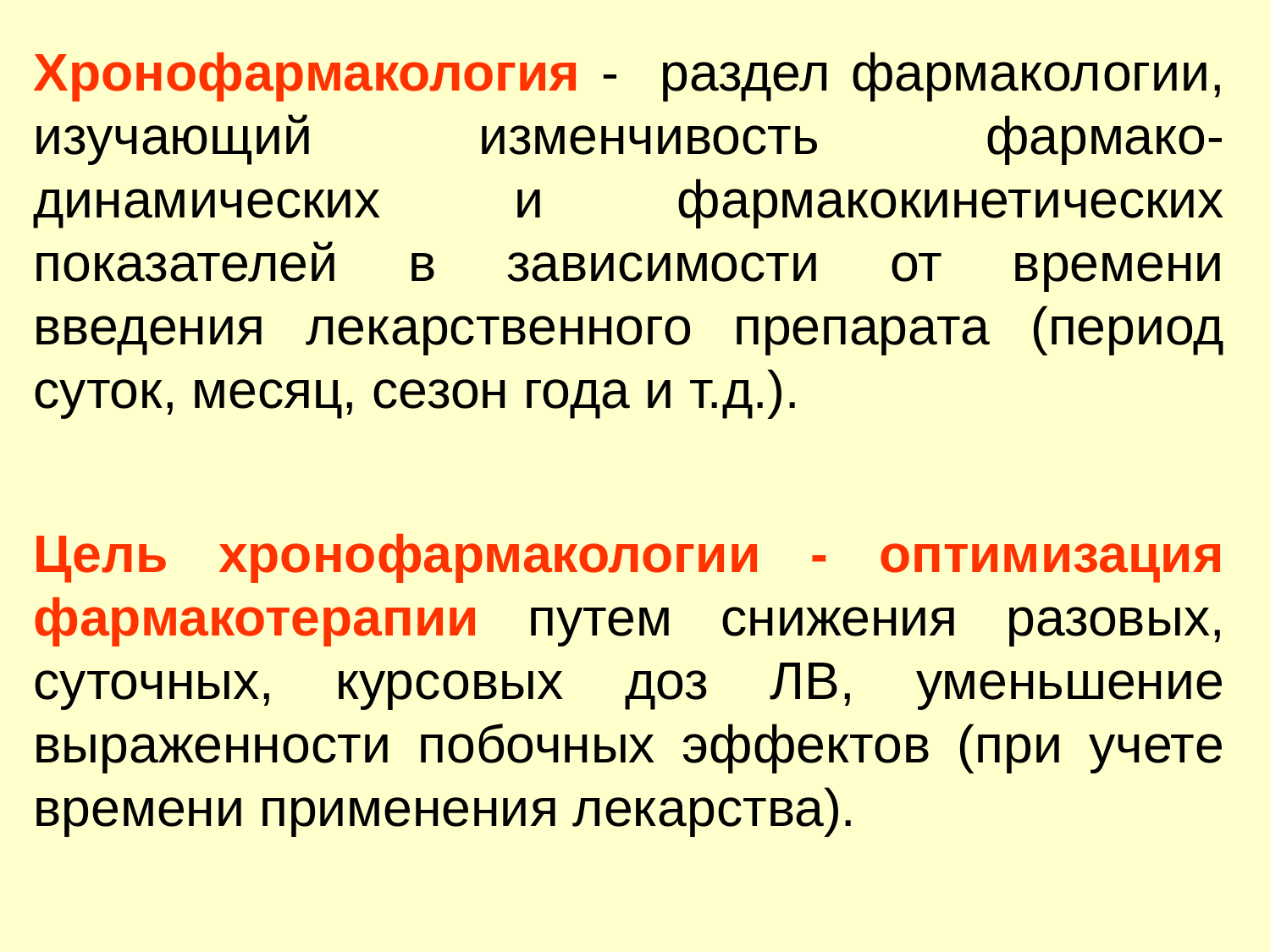

Хронофармакология -  раздел фармакологии, изучающий изменчивость фармако-динамических и фармакокинетических показателей в зависимости от времени введения лекарственного препарата (период суток, месяц, сезон года и т.д.).

Цель хронофармакологии - оптимизация фармакотерапии путем снижения разовых, суточных, курсовых доз ЛВ, уменьшение выраженности побочных эффектов (при учете времени применения лекарства).